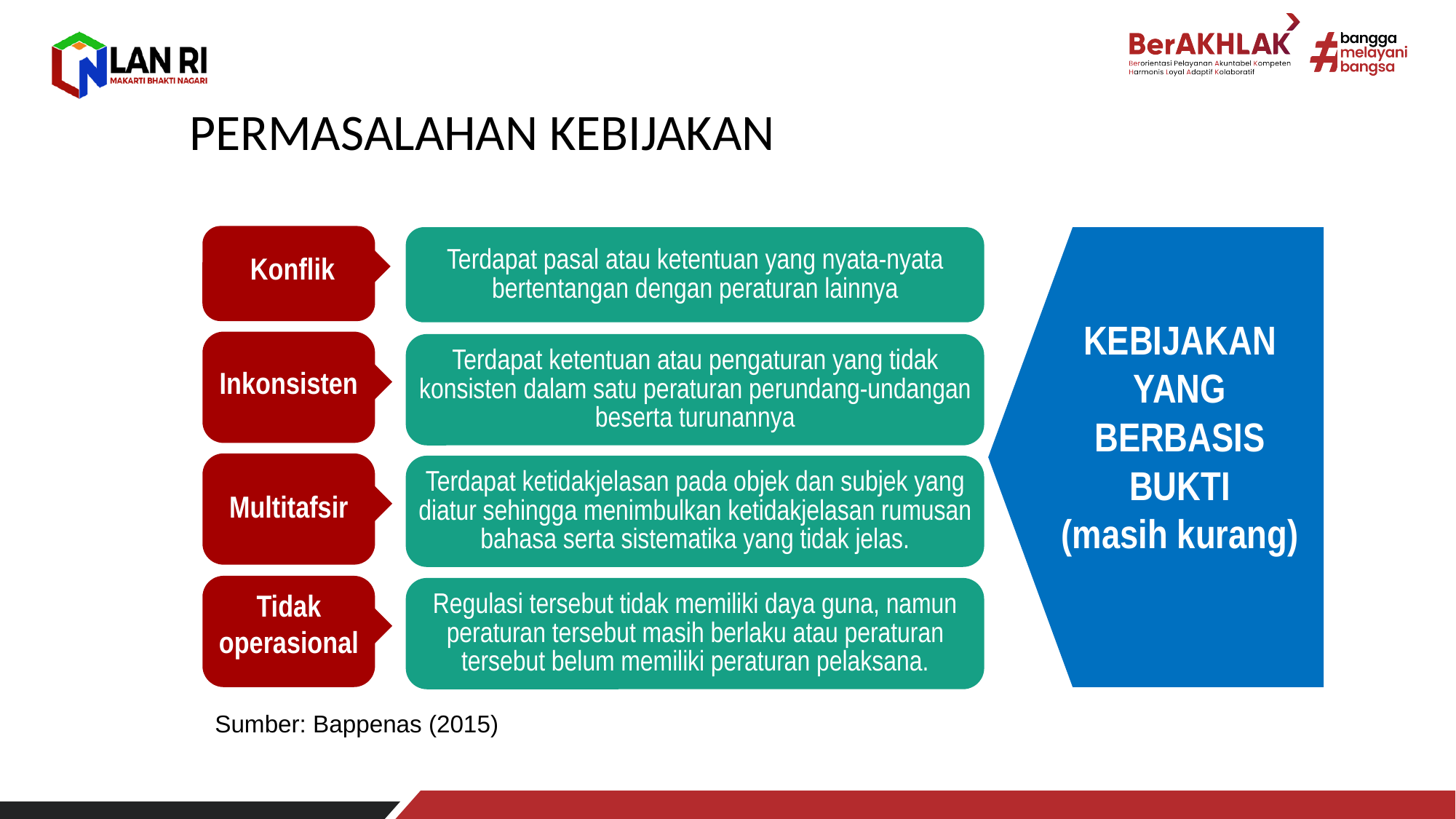

PERMASALAHAN KEBIJAKAN

Terdapat pasal atau ketentuan yang nyata-nyata bertentangan dengan peraturan lainnya
Konflik

Terdapat ketentuan atau pengaturan yang tidak konsisten dalam satu peraturan perundang-undangan beserta turunannya
Inkonsisten

Terdapat ketidakjelasan pada objek dan subjek yang diatur sehingga menimbulkan ketidakjelasan rumusan bahasa serta sistematika yang tidak jelas.
Multitafsir

Tidak operasional
Regulasi tersebut tidak memiliki daya guna, namun peraturan tersebut masih berlaku atau peraturan tersebut belum memiliki peraturan pelaksana.

KEBIJAKAN
YANG
BERBASIS
BUKTI
(masih kurang)
Sumber: Bappenas (2015)